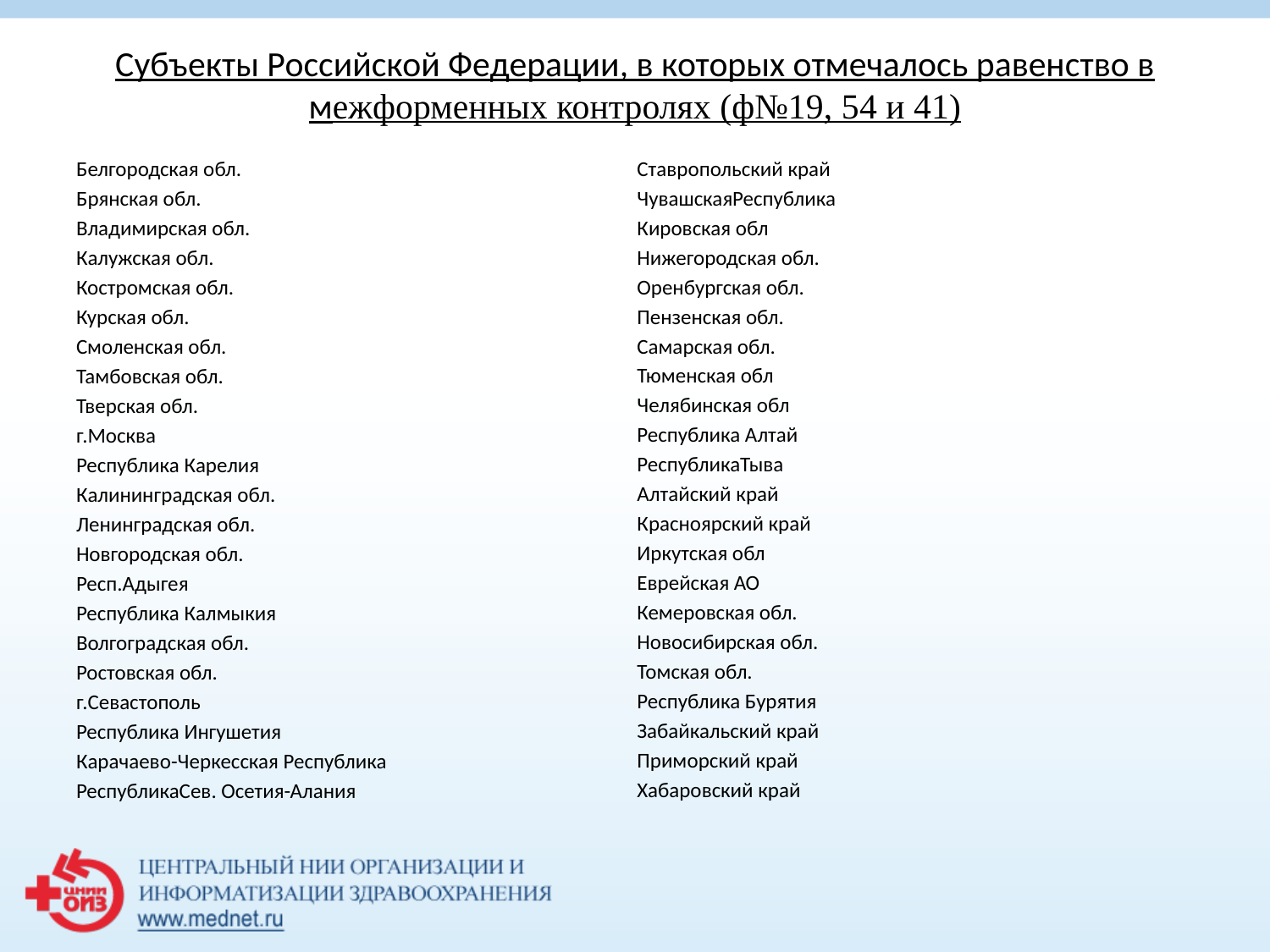

# Субъекты Российской Федерации, в которых отмечалось равенство в межформенных контролях (ф№19, 54 и 41)
Белгородская обл.
Брянская обл.
Владимирская обл.
Калужская обл.
Костромская обл.
Курская обл.
Смоленская обл.
Тамбовская обл.
Тверская обл.
г.Москва
Республика Карелия
Калининградская обл.
Ленинградская обл.
Новгородская обл.
Респ.Адыгея
Республика Калмыкия
Волгоградская обл.
Ростовская обл.
г.Севастополь
Республика Ингушетия
Карачаево-Черкесская Республика
РеспубликаСев. Осетия-Алания

Ставропольский край
ЧувашскаяРеспублика
Кировская обл
Нижегородская обл.
Оренбургская обл.
Пензенская обл.
Самарская обл.
Тюменская обл
Челябинская обл
Республика Алтай
РеспубликаТыва
Алтайский край
Красноярский край
Иркутская обл
Еврейская АО
Кемеровская обл.
Новосибирская обл.
Томская обл.
Республика Бурятия
Забайкальский край
Приморский край
Хабаровский край